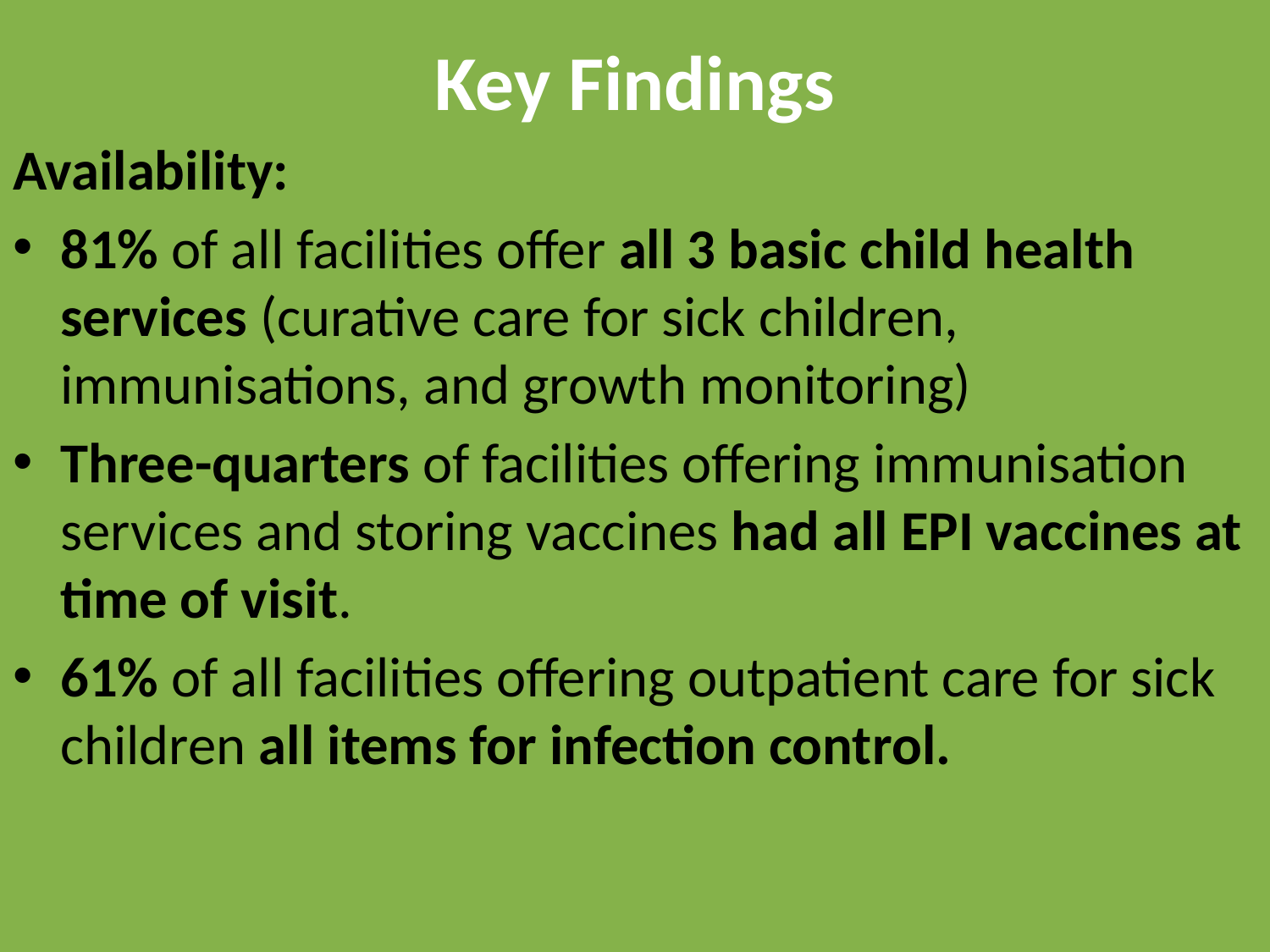

# Key Findings
Availability:
81% of all facilities offer all 3 basic child health services (curative care for sick children, immunisations, and growth monitoring)
Three-quarters of facilities offering immunisation services and storing vaccines had all EPI vaccines at time of visit.
61% of all facilities offering outpatient care for sick children all items for infection control.